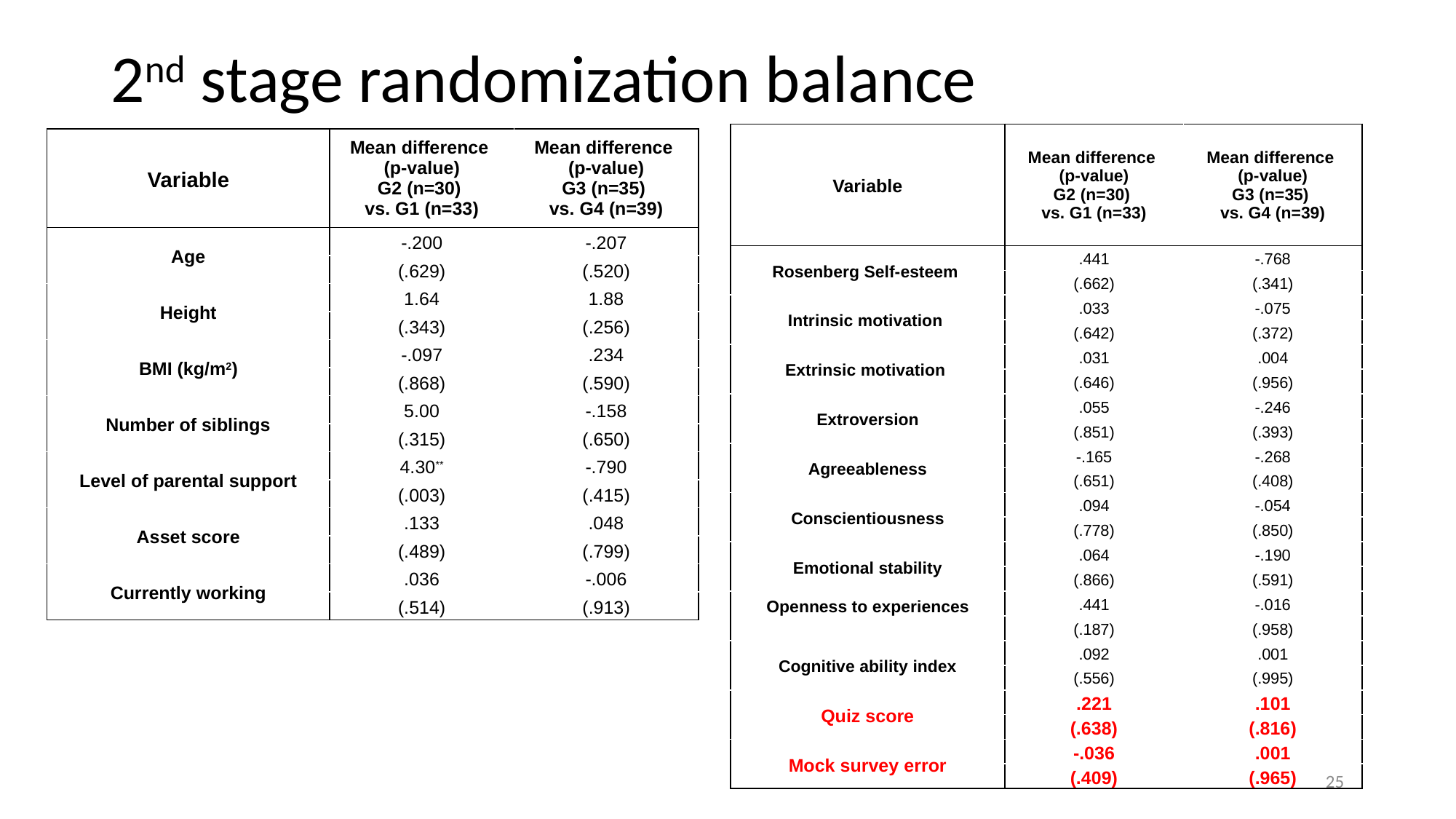

# 2nd stage randomization balance
| Variable | Mean difference (p-value) G2 (n=30) vs. G1 (n=33) | Mean difference (p-value) G3 (n=35) vs. G4 (n=39) |
| --- | --- | --- |
| Rosenberg Self-esteem | .441 | -.768 |
|  | (.662) | (.341) |
| Intrinsic motivation | .033 | -.075 |
|  | (.642) | (.372) |
| Extrinsic motivation | .031 | .004 |
|  | (.646) | (.956) |
| Extroversion | .055 | -.246 |
|  | (.851) | (.393) |
| Agreeableness | -.165 | -.268 |
|  | (.651) | (.408) |
| Conscientiousness | .094 | -.054 |
|  | (.778) | (.850) |
| Emotional stability | .064 | -.190 |
|  | (.866) | (.591) |
| Openness to experiences | .441 | -.016 |
|  | (.187) | (.958) |
| Cognitive ability index | .092 | .001 |
|  | (.556) | (.995) |
| Quiz score | .221 | .101 |
|  | (.638) | (.816) |
| Mock survey error | -.036 | .001 |
|  | (.409) | (.965) |
| Variable | Mean difference (p-value) G2 (n=30) vs. G1 (n=33) | Mean difference (p-value) G3 (n=35) vs. G4 (n=39) |
| --- | --- | --- |
| Age | -.200 | -.207 |
|  | (.629) | (.520) |
| Height | 1.64 | 1.88 |
|  | (.343) | (.256) |
| BMI (kg/m2) | -.097 | .234 |
|  | (.868) | (.590) |
| Number of siblings | 5.00 | -.158 |
|  | (.315) | (.650) |
| Level of parental support | 4.30\*\* | -.790 |
|  | (.003) | (.415) |
| Asset score | .133 | .048 |
|  | (.489) | (.799) |
| Currently working | .036 | -.006 |
|  | (.514) | (.913) |
25